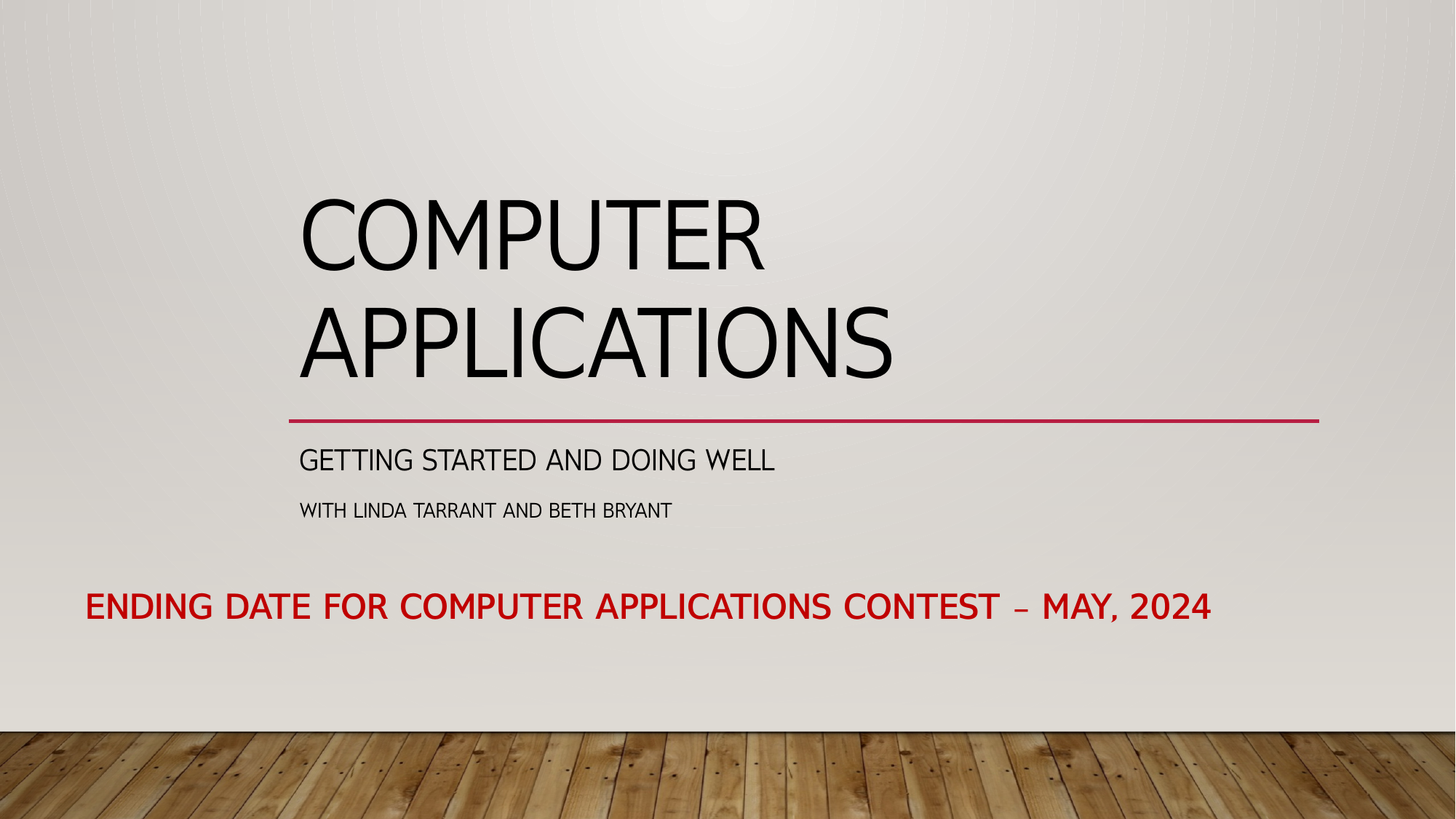

# Computer Applications
Getting Started and Doing Well
With Linda Tarrant and Beth Bryant
ENDING DATE FOR COMPUTER APPLICATIONS CONTEST – MAY, 2024